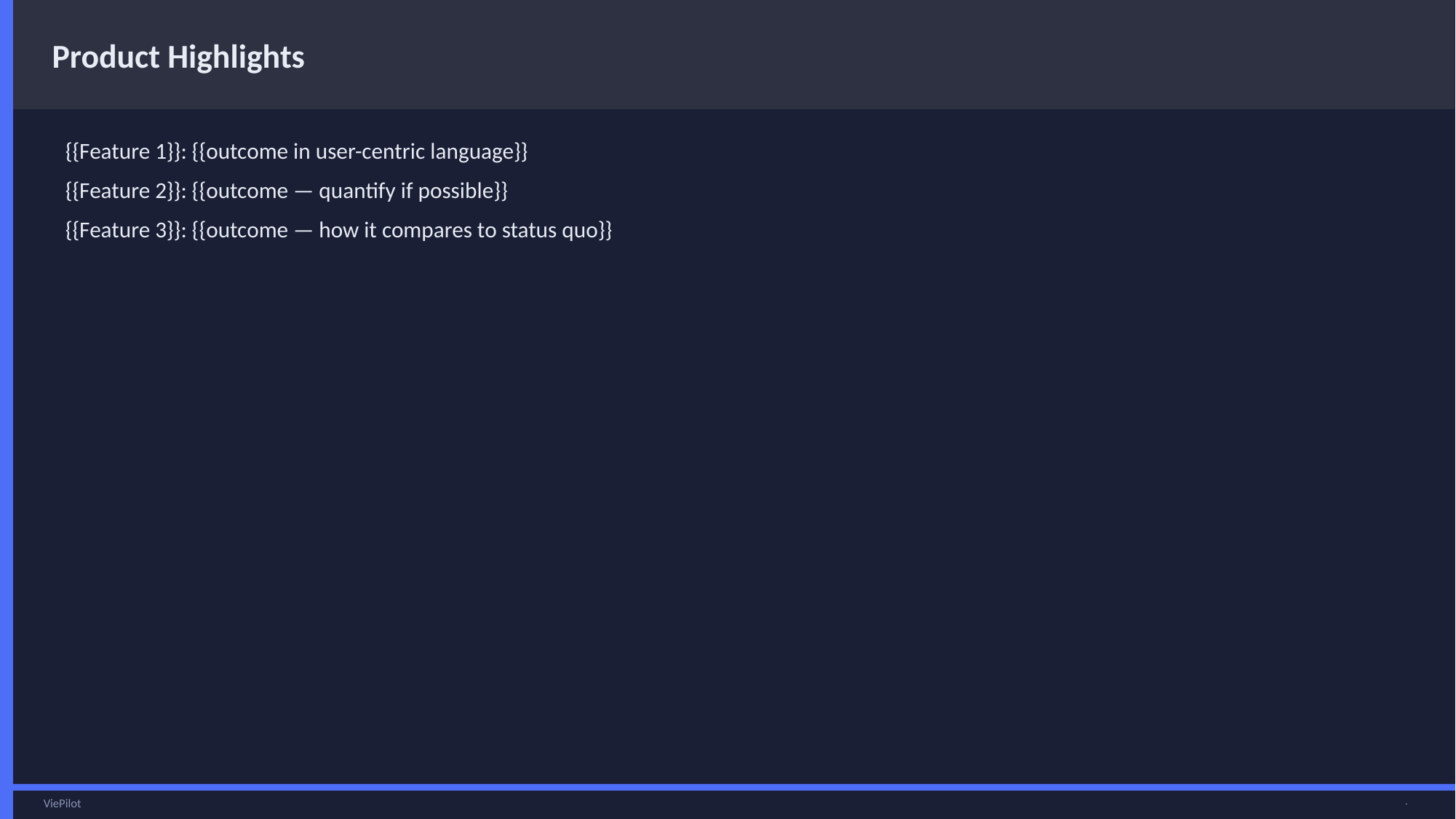

Product Highlights
{{Feature 1}}: {{outcome in user-centric language}}
{{Feature 2}}: {{outcome — quantify if possible}}
{{Feature 3}}: {{outcome — how it compares to status quo}}